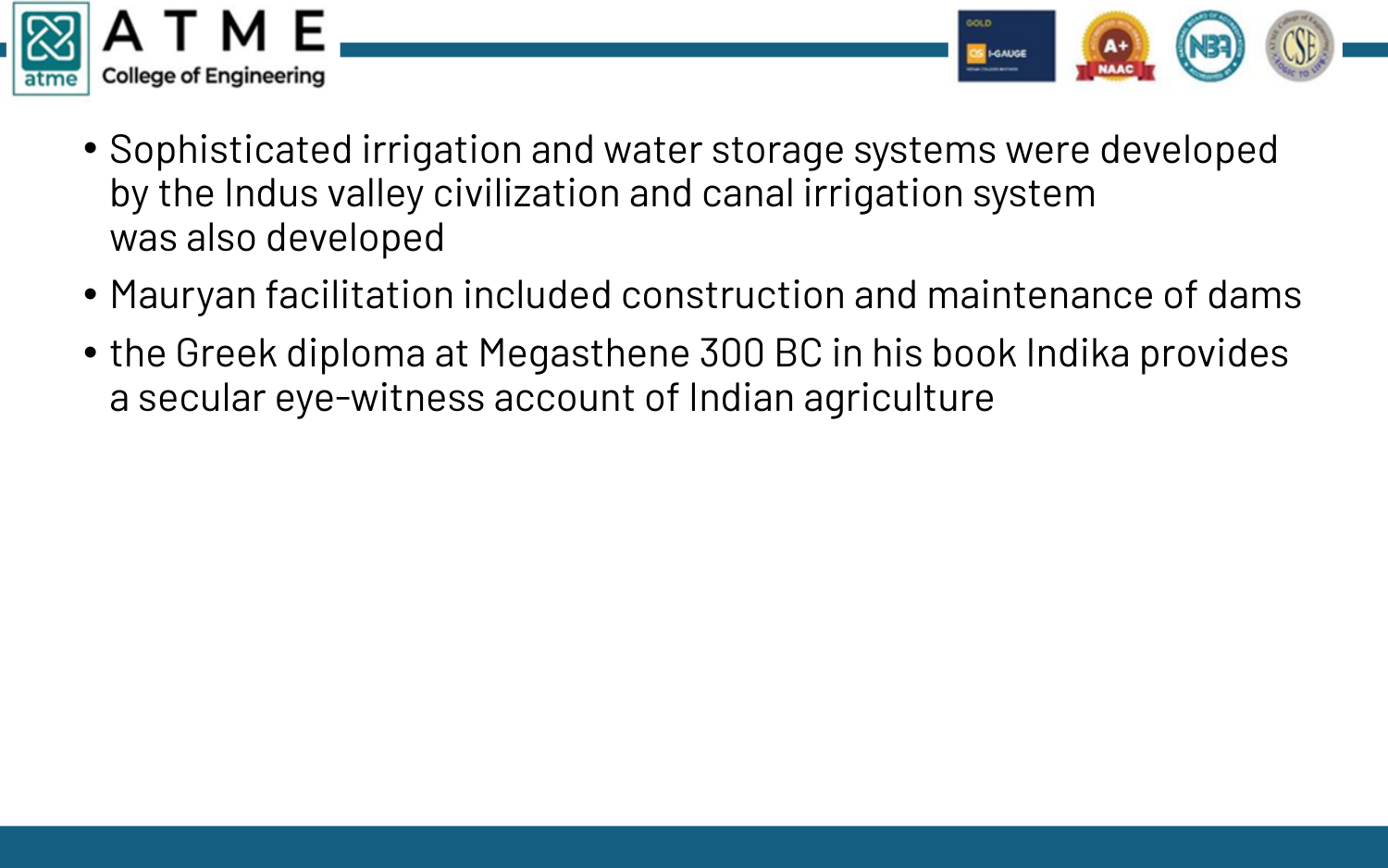

Sophisticated irrigation and water storage systems were developed by the Indus valley civilization and canal irrigation system was also developed
Mauryan facilitation included construction and maintenance of dams
the Greek diploma at Megasthene 300 BC in his book Indika provides a secular eye-witness account of Indian agriculture